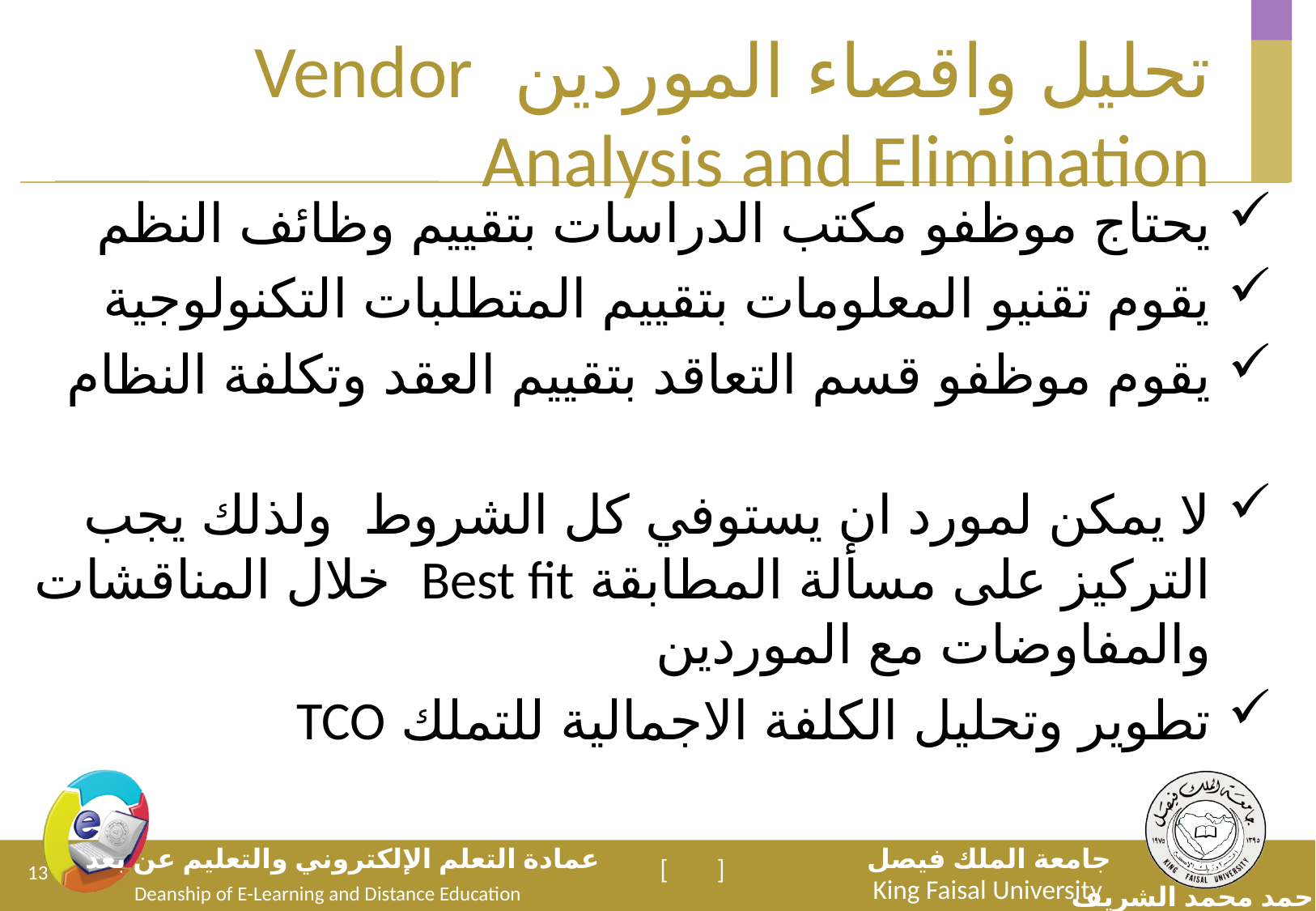

# تحليل واقصاء الموردين  Vendor Analysis and Elimination
يحتاج موظفو مكتب الدراسات بتقييم وظائف النظم
يقوم تقنيو المعلومات بتقييم المتطلبات التكنولوجية
يقوم موظفو قسم التعاقد بتقييم العقد وتكلفة النظام
لا يمكن لمورد ان يستوفي كل الشروط  ولذلك يجب التركيز على مسألة المطابقة Best fit  خلال المناقشات والمفاوضات مع الموردين
تطوير وتحليل الكلفة الاجمالية للتملك TCO
13